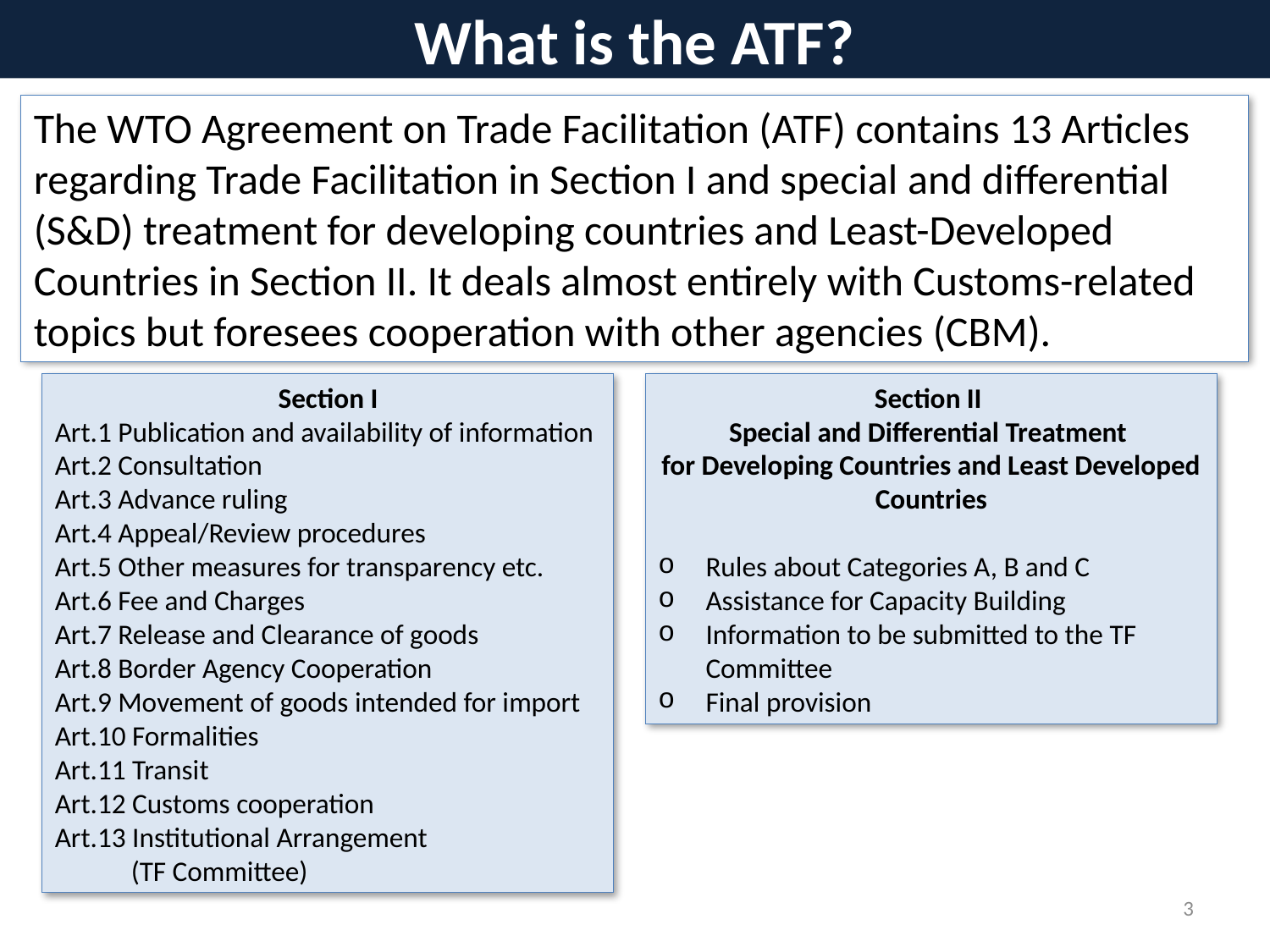

# What is the ATF?
The WTO Agreement on Trade Facilitation (ATF) contains 13 Articles regarding Trade Facilitation in Section I and special and differential (S&D) treatment for developing countries and Least-Developed Countries in Section II. It deals almost entirely with Customs-related topics but foresees cooperation with other agencies (CBM).
Section I
Art.1 Publication and availability of information
Art.2 Consultation
Art.3 Advance ruling
Art.4 Appeal/Review procedures
Art.5 Other measures for transparency etc.
Art.6 Fee and Charges
Art.7 Release and Clearance of goods
Art.8 Border Agency Cooperation
Art.9 Movement of goods intended for import
Art.10 Formalities
Art.11 Transit
Art.12 Customs cooperation
Art.13 Institutional Arrangement
            (TF Committee)
Section II
Special and Differential Treatment
for Developing Countries and Least Developed Countries

Rules about Categories A, B and C
Assistance for Capacity Building
Information to be submitted to the TF Committee
Final provision
3